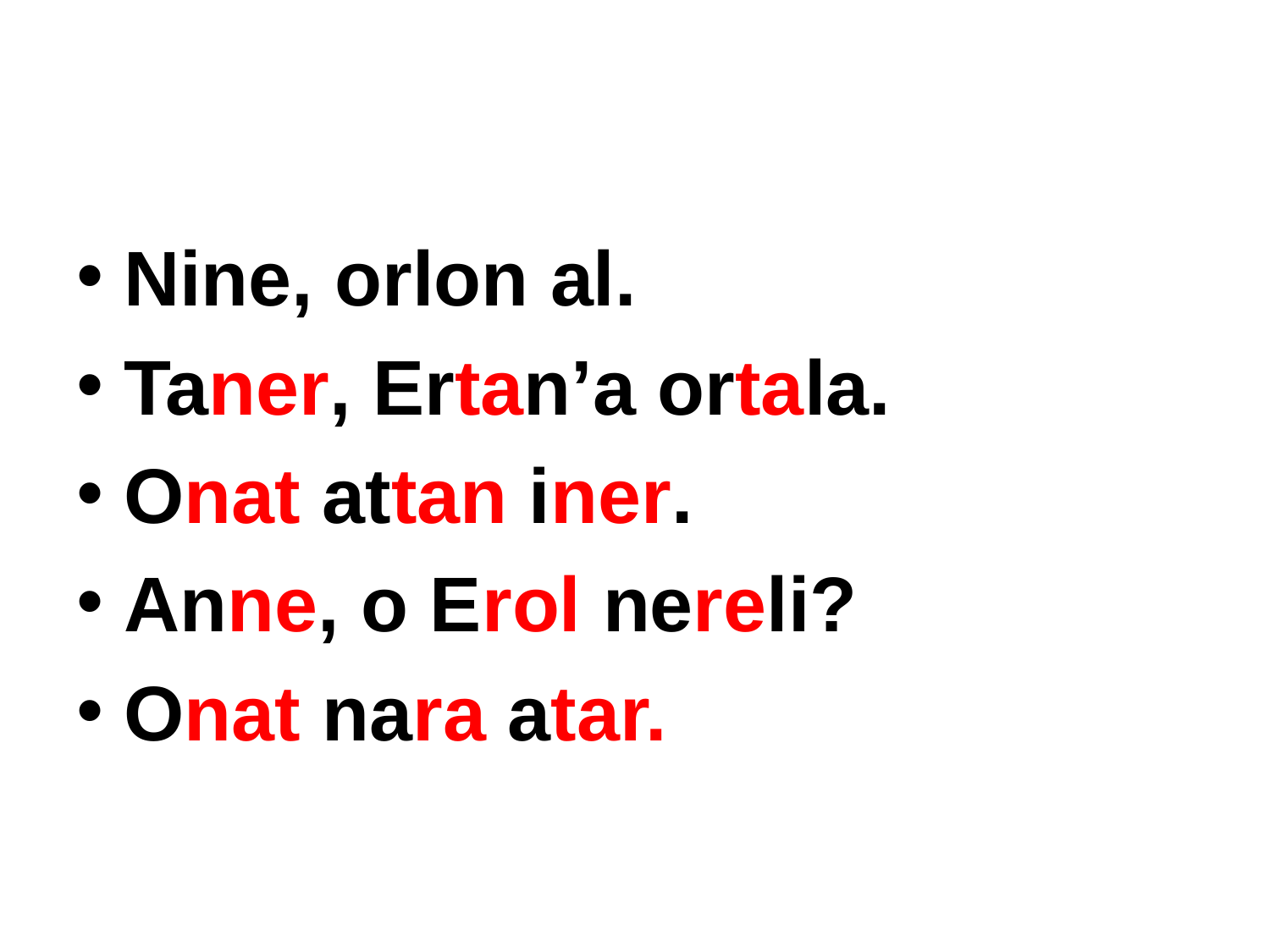

#
Nine, orlon al.
Taner, Ertan’a ortala.
Onat attan iner.
Anne, o Erol nereli?
Onat nara atar.